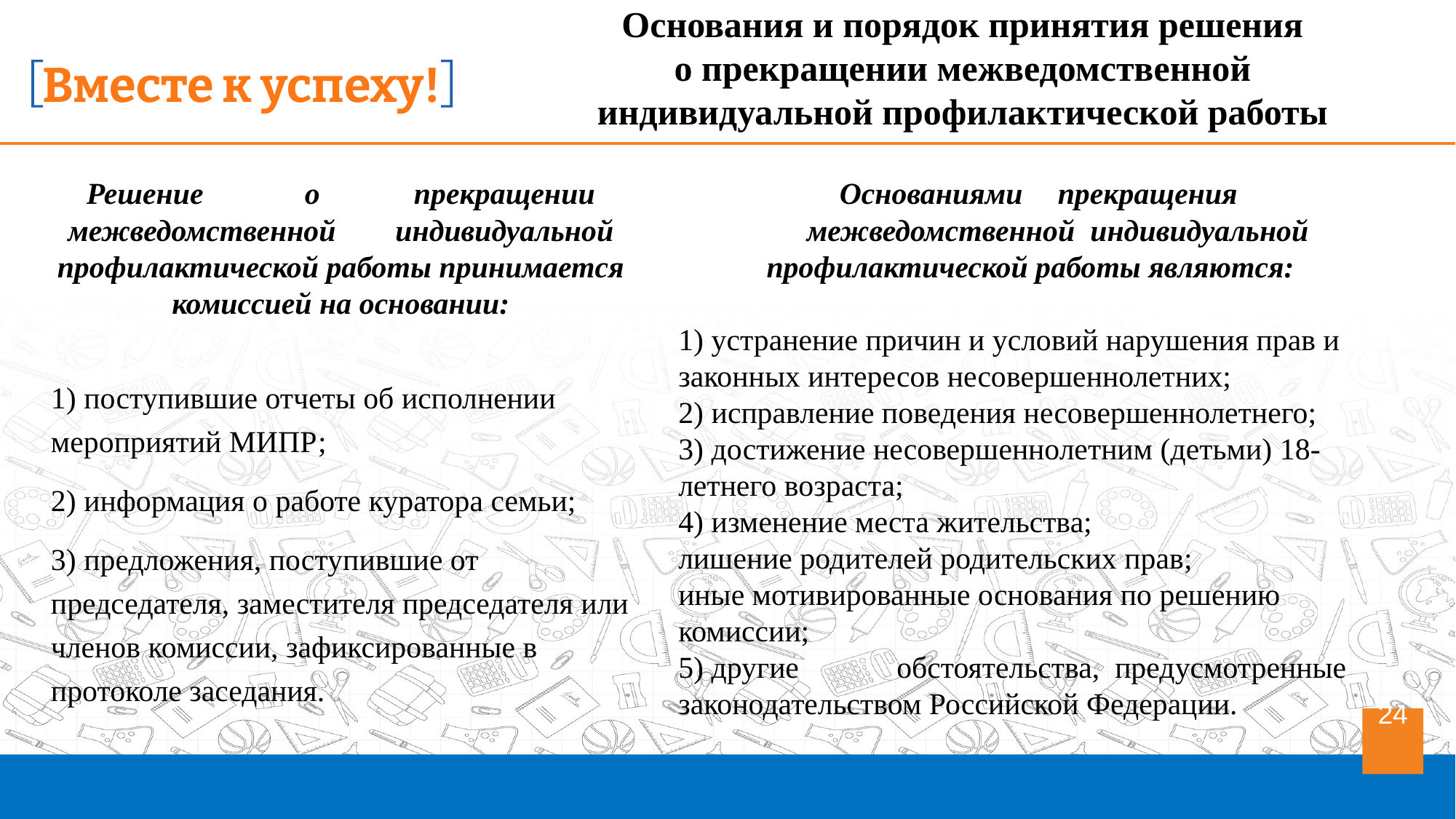

Основания и порядок принятия решения
о прекращении межведомственной
индивидуальной профилактической работы
Решение	о	прекращении межведомственной	индивидуальной профилактической работы принимается комиссией на основании:

1) поступившие отчеты об исполнении мероприятий МИПР;
2) информация о работе куратора семьи;
3) предложения, поступившие от председателя, заместителя председателя или членов комиссии, зафиксированные в протоколе заседания.

Основаниями	прекращения	межведомственной  индивидуальной
профилактической работы являются:

1) устранение причин и условий нарушения прав и законных интересов несовершеннолетних;
2) исправление поведения несовершеннолетнего;
3) достижение несовершеннолетним (детьми) 18-летнего возраста;
4) изменение места жительства;
лишение родителей родительских прав;
иные мотивированные основания по решению комиссии;
5) другие	обстоятельства,	предусмотренные законодательством Российской Федерации.